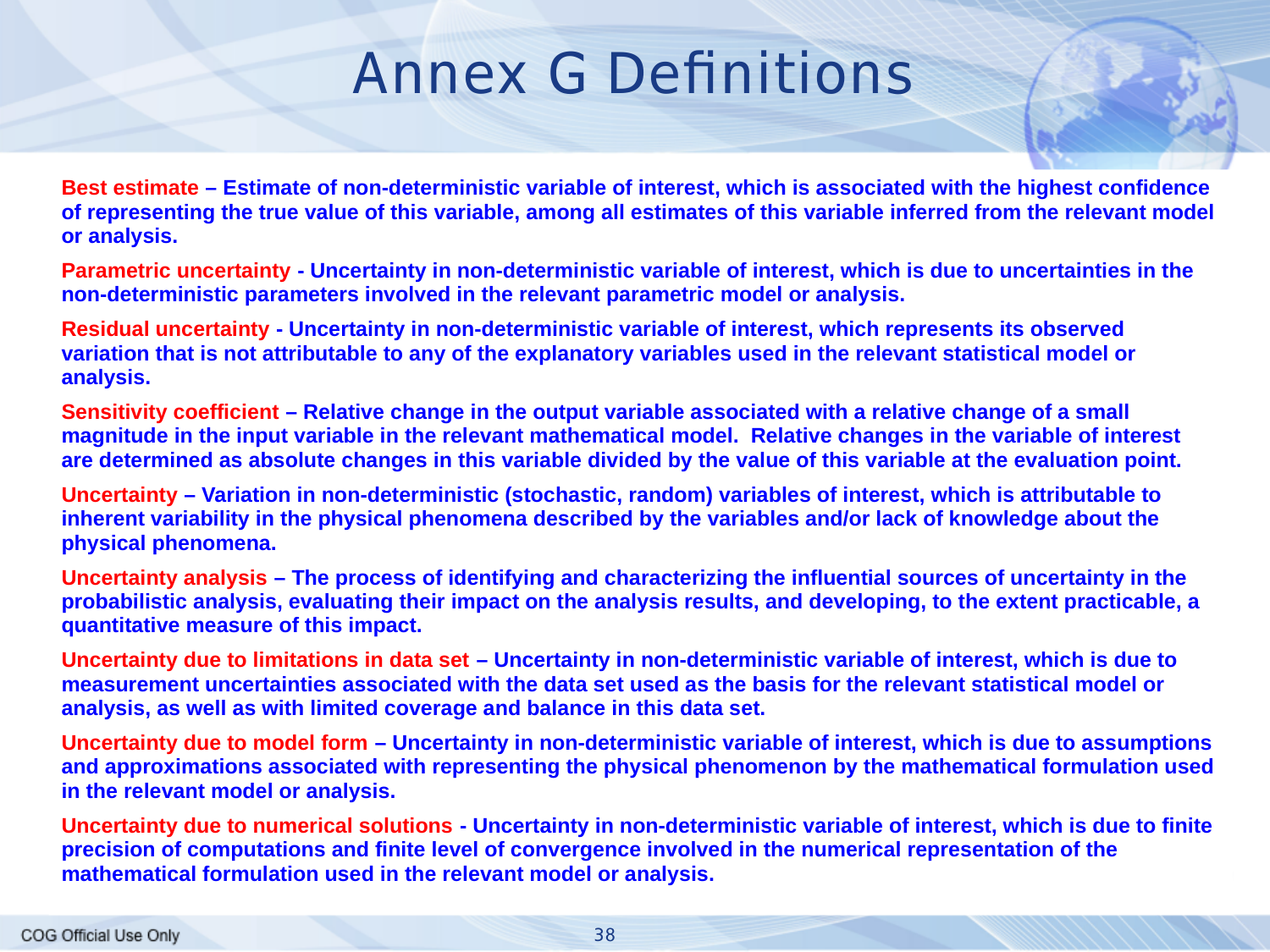

Annex G Definitions
Best estimate – Estimate of non-deterministic variable of interest, which is associated with the highest confidence of representing the true value of this variable, among all estimates of this variable inferred from the relevant model or analysis.
Parametric uncertainty - Uncertainty in non-deterministic variable of interest, which is due to uncertainties in the non-deterministic parameters involved in the relevant parametric model or analysis.
Residual uncertainty - Uncertainty in non-deterministic variable of interest, which represents its observed variation that is not attributable to any of the explanatory variables used in the relevant statistical model or analysis.
Sensitivity coefficient – Relative change in the output variable associated with a relative change of a small magnitude in the input variable in the relevant mathematical model.  Relative changes in the variable of interest are determined as absolute changes in this variable divided by the value of this variable at the evaluation point.
Uncertainty – Variation in non-deterministic (stochastic, random) variables of interest, which is attributable to inherent variability in the physical phenomena described by the variables and/or lack of knowledge about the physical phenomena.
Uncertainty analysis – The process of identifying and characterizing the influential sources of uncertainty in the probabilistic analysis, evaluating their impact on the analysis results, and developing, to the extent practicable, a quantitative measure of this impact.
Uncertainty due to limitations in data set – Uncertainty in non-deterministic variable of interest, which is due to measurement uncertainties associated with the data set used as the basis for the relevant statistical model or analysis, as well as with limited coverage and balance in this data set.
Uncertainty due to model form – Uncertainty in non-deterministic variable of interest, which is due to assumptions and approximations associated with representing the physical phenomenon by the mathematical formulation used in the relevant model or analysis.
Uncertainty due to numerical solutions - Uncertainty in non-deterministic variable of interest, which is due to finite precision of computations and finite level of convergence involved in the numerical representation of the mathematical formulation used in the relevant model or analysis.